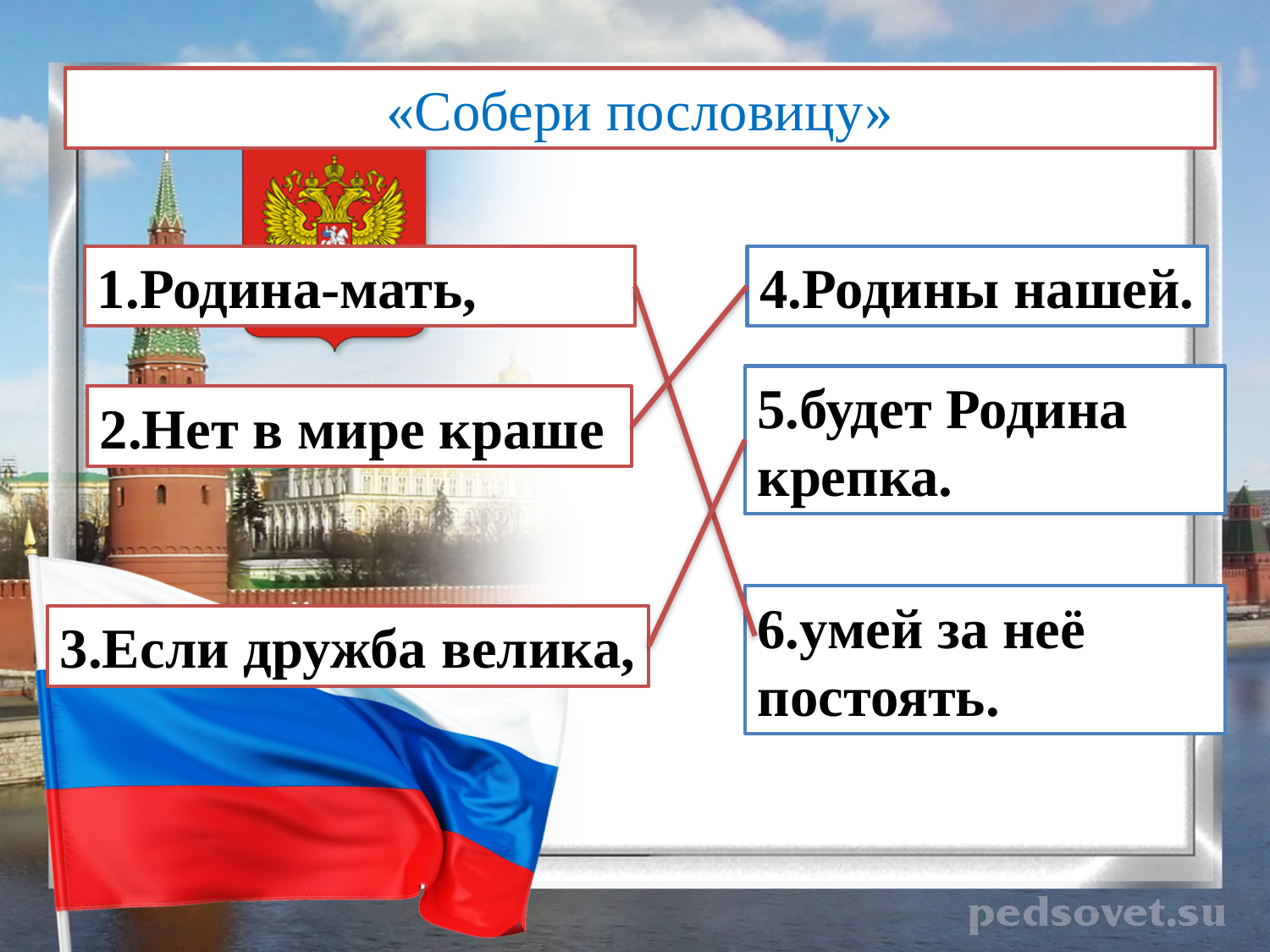

«Собери пословицу»
1.Родина-мать,
4.Родины нашей.
5.будет Родина крепка.
2.Нет в мире краше
6.умей за неё постоять.
3.Если дружба велика,